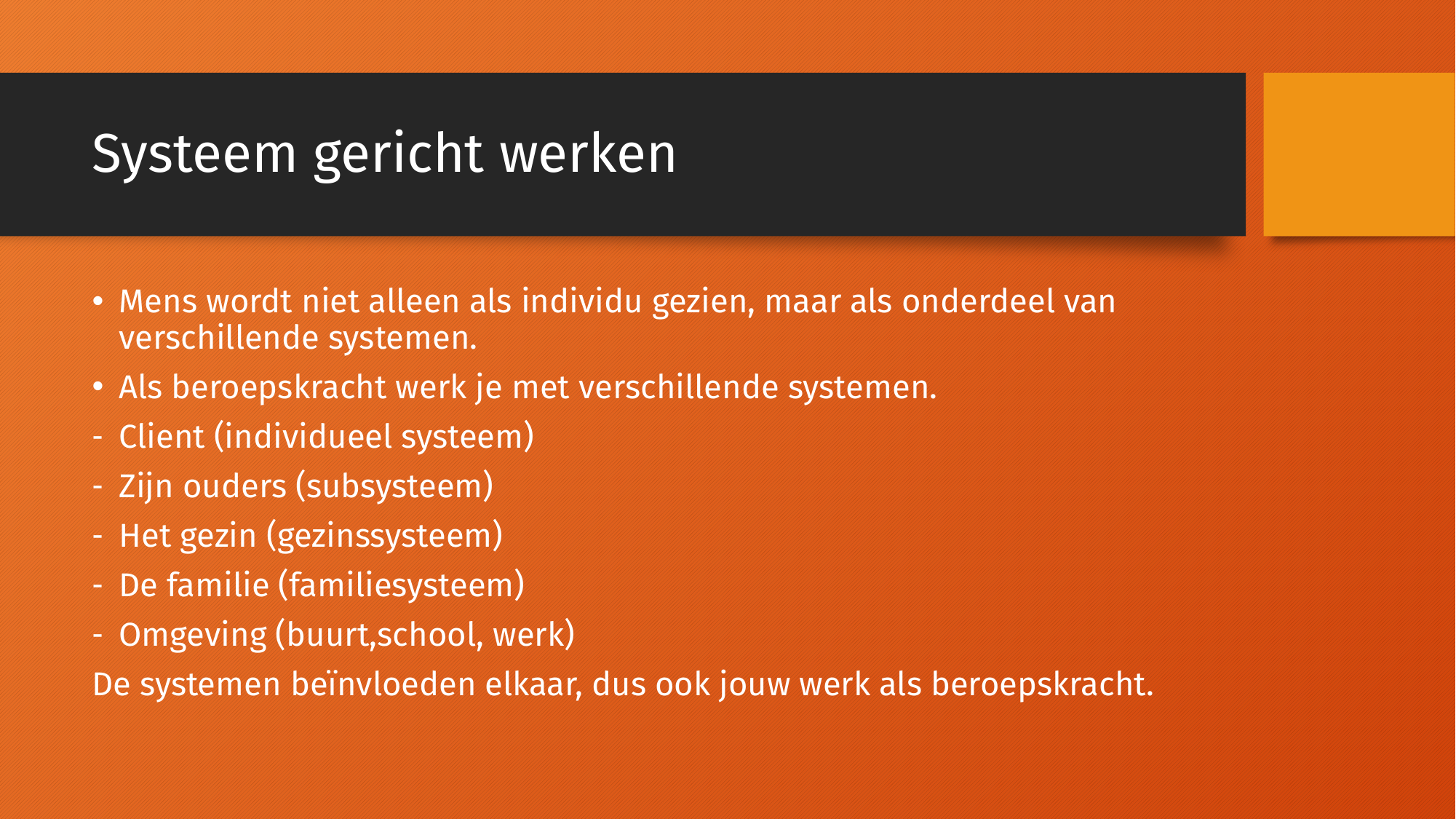

# Systeem gericht werken
Mens wordt niet alleen als individu gezien, maar als onderdeel van verschillende systemen.
Als beroepskracht werk je met verschillende systemen.
Client (individueel systeem)
Zijn ouders (subsysteem)
Het gezin (gezinssysteem)
De familie (familiesysteem)
Omgeving (buurt,school, werk)
De systemen beïnvloeden elkaar, dus ook jouw werk als beroepskracht.